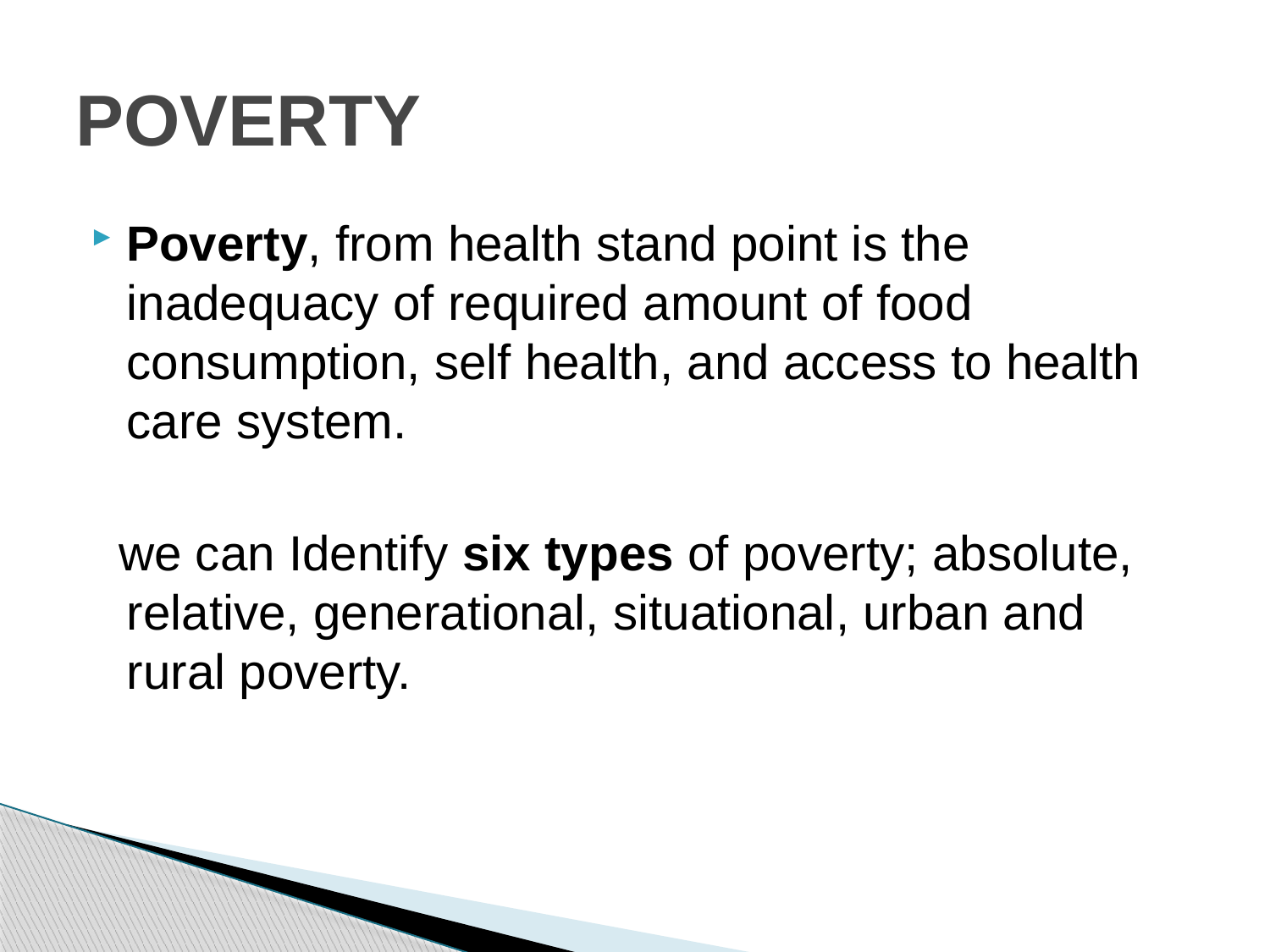

# POVERTY
Poverty, from health stand point is the inadequacy of required amount of food consumption, self health, and access to health care system.

  we can Identify six types of poverty; absolute, relative, generational, situational, urban and rural poverty.